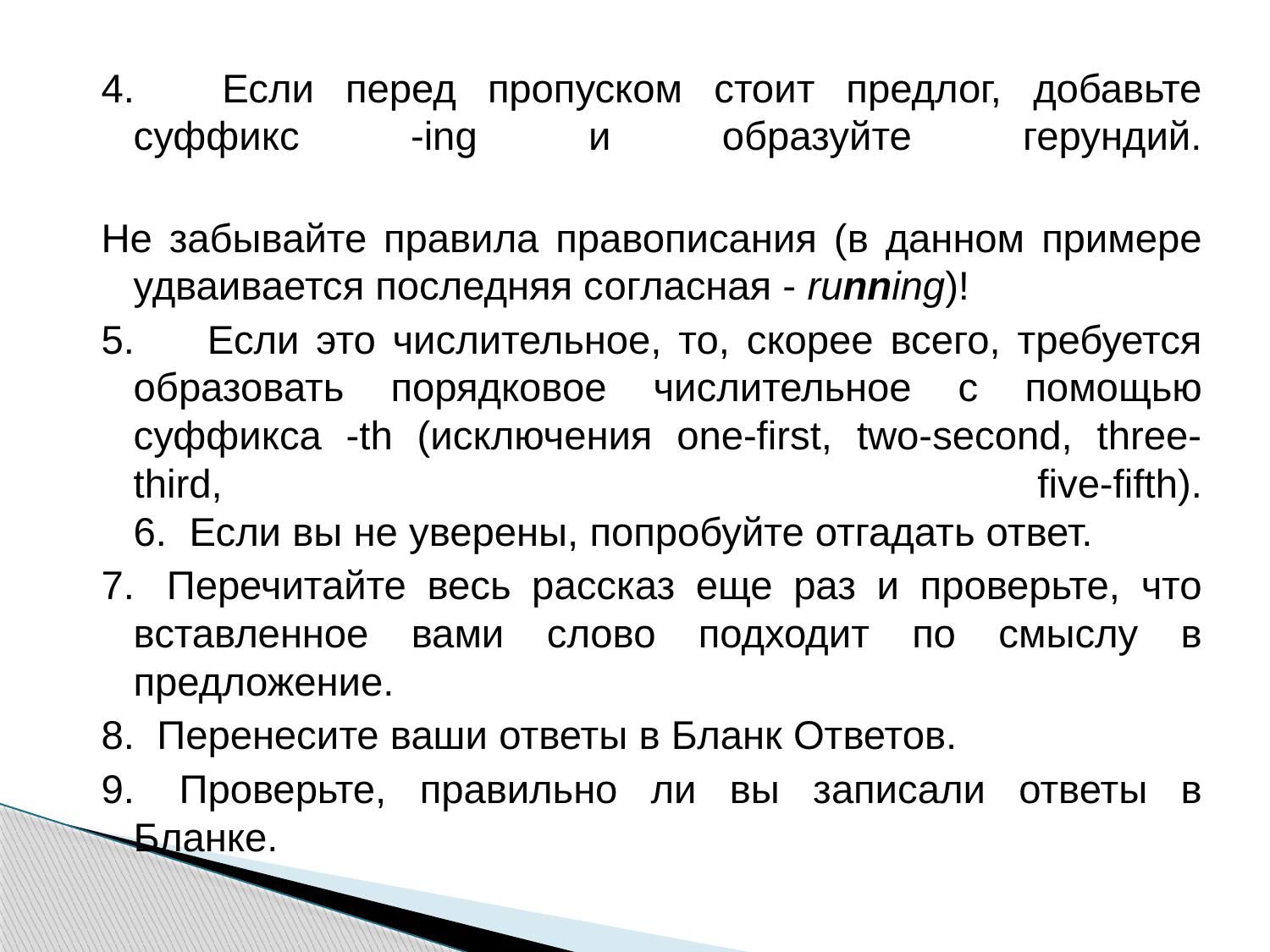

4.      Если перед пропуском стоит предлог, добавьте суффикс -ing и образуйте герундий.
Не забывайте правила правописания (в данном примере удваивается последняя согласная - running)!
5.      Если это числительное, то, скорее всего, требуется образовать порядковое числительное с помощью суффикса -th (исключения one-first, two-second, three-third, five-fifth).
6.  Если вы не уверены, попробуйте отгадать ответ.
7.  Перечитайте весь рассказ еще раз и проверьте, что вставленное вами слово подходит по смыслу в предложение.
8.  Перенесите ваши ответы в Бланк Ответов.
9.  Проверьте, правильно ли вы записали ответы в Бланке.